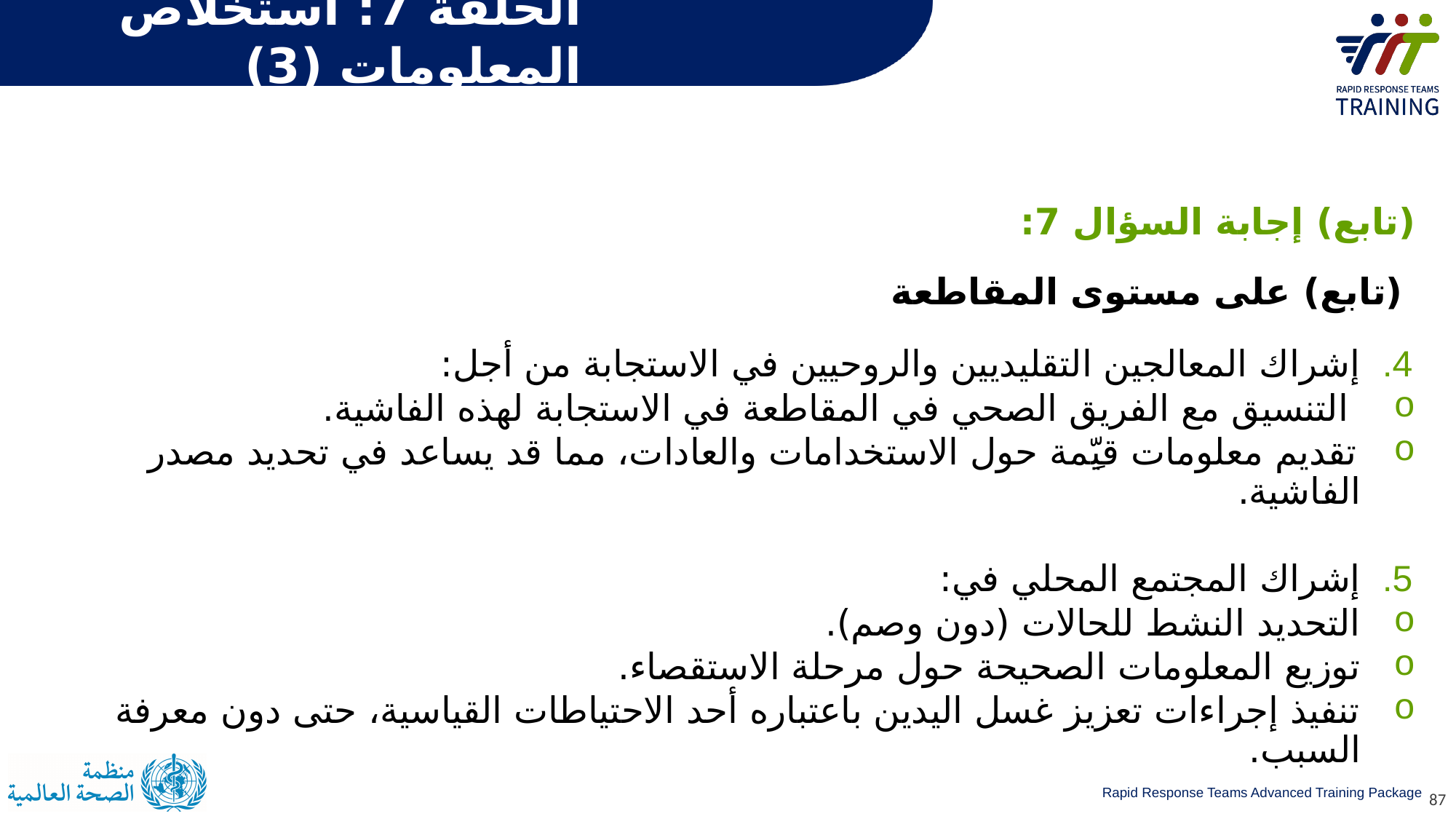

# الحلقة 7: استخلاص المعلومات (3)
(تابع) إجابة السؤال 7:
 (تابع) على مستوى المقاطعة

إشراك المعالجين التقليديين والروحيين في الاستجابة من أجل:
 التنسيق مع الفريق الصحي في المقاطعة في الاستجابة لهذه الفاشية.
تقديم معلومات قيِّمة حول الاستخدامات والعادات، مما قد يساعد في تحديد مصدر الفاشية.

إشراك المجتمع المحلي في:
التحديد النشط للحالات (دون وصم).
توزيع المعلومات الصحيحة حول مرحلة الاستقصاء.
تنفيذ إجراءات تعزيز غسل اليدين باعتباره أحد الاحتياطات القياسية، حتى دون معرفة السبب.